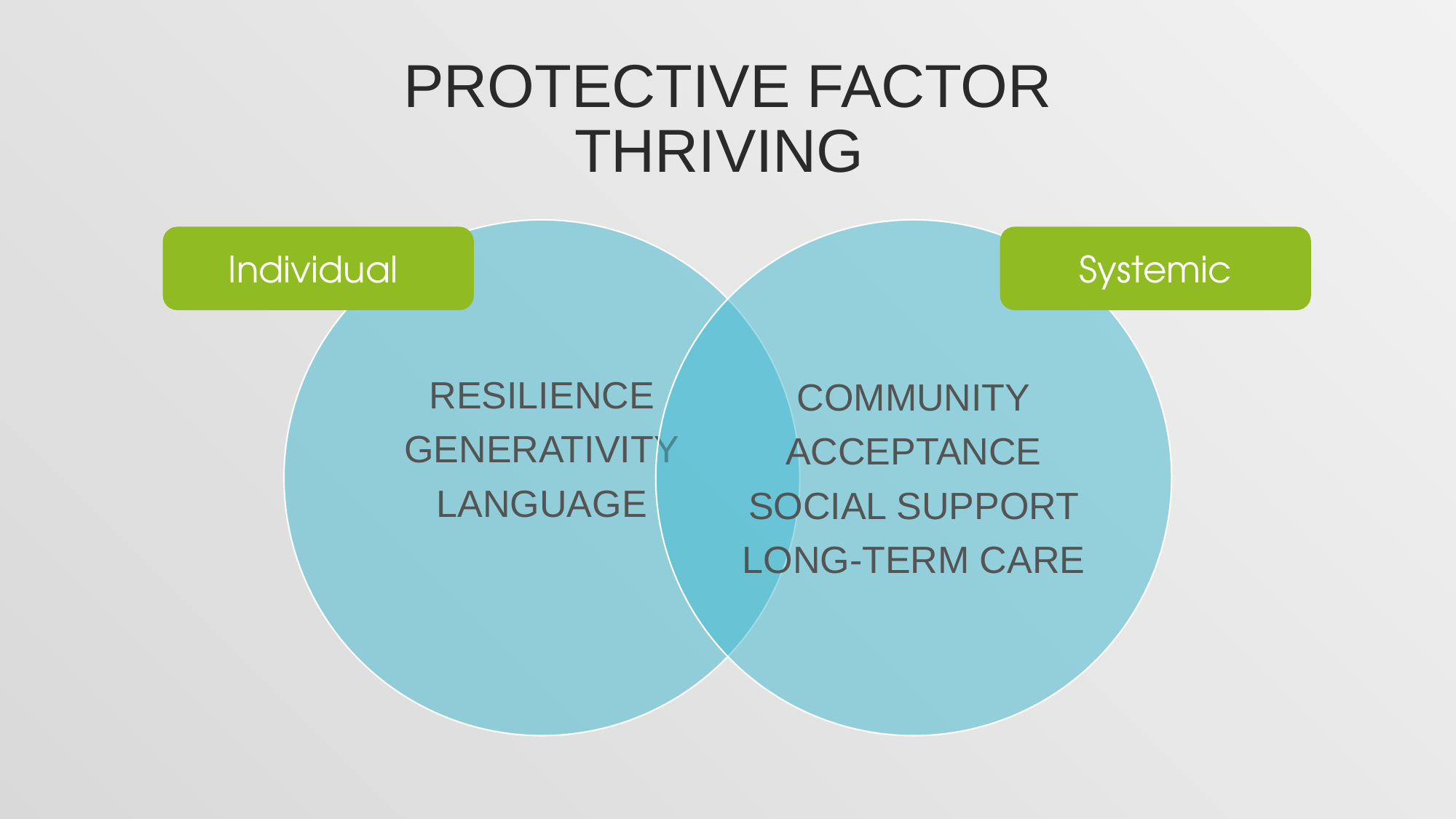

# protective factor THRIVING
RESILIENCE
GENERATIVITY
LANGUAGE

COMMUNITY
ACCEPTANCE
SOCIAL SUPPORT
LONG-TERM CARE

Individual
Systemic